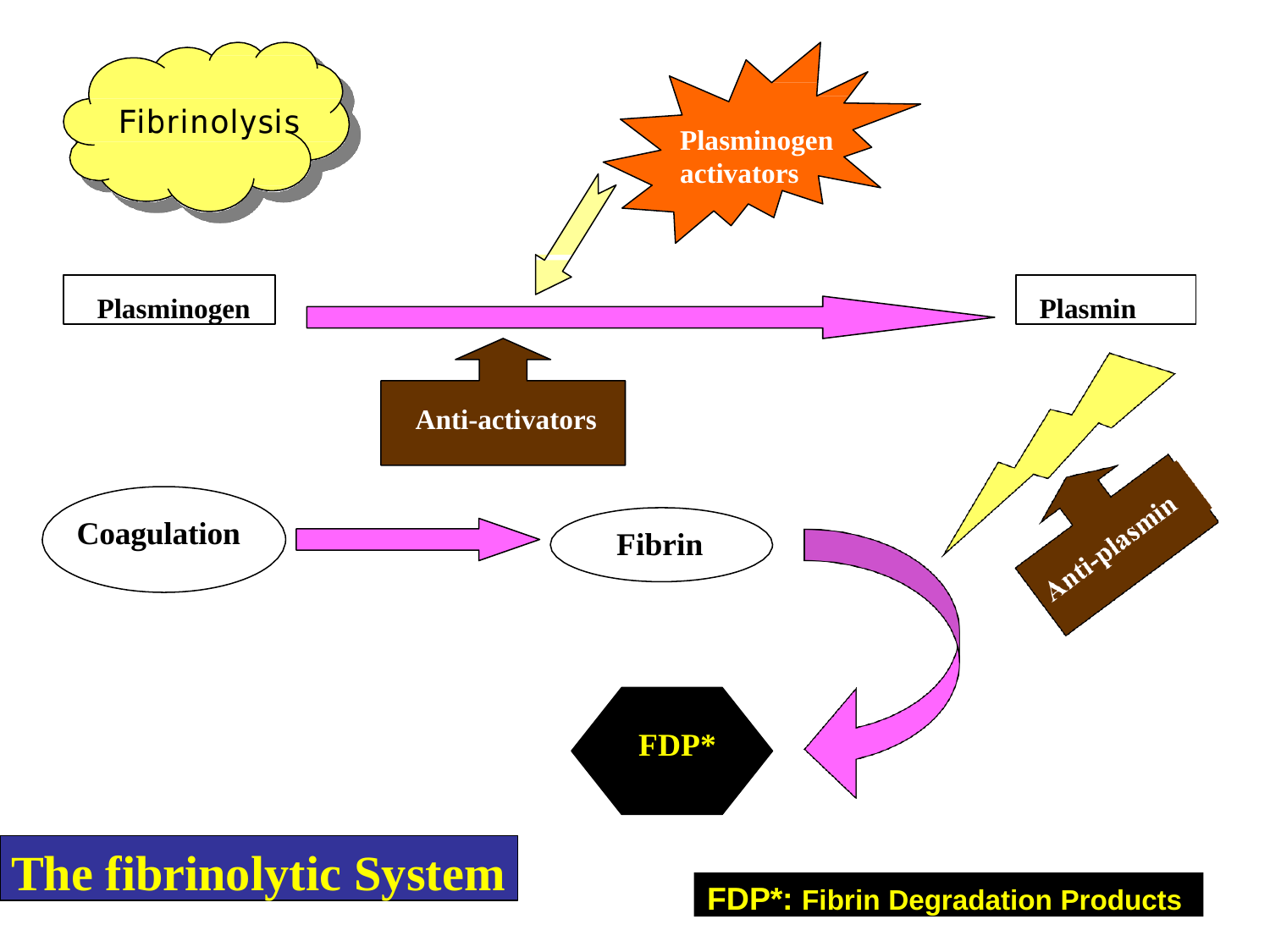

# Fibrinolysis
Plasminogen
activators

Plasminogen
Plasmin

Anti-activators

Coagulation

Fibrin

FDP*
The fibrinolytic System
FDP*: Fibrin Degradation Products